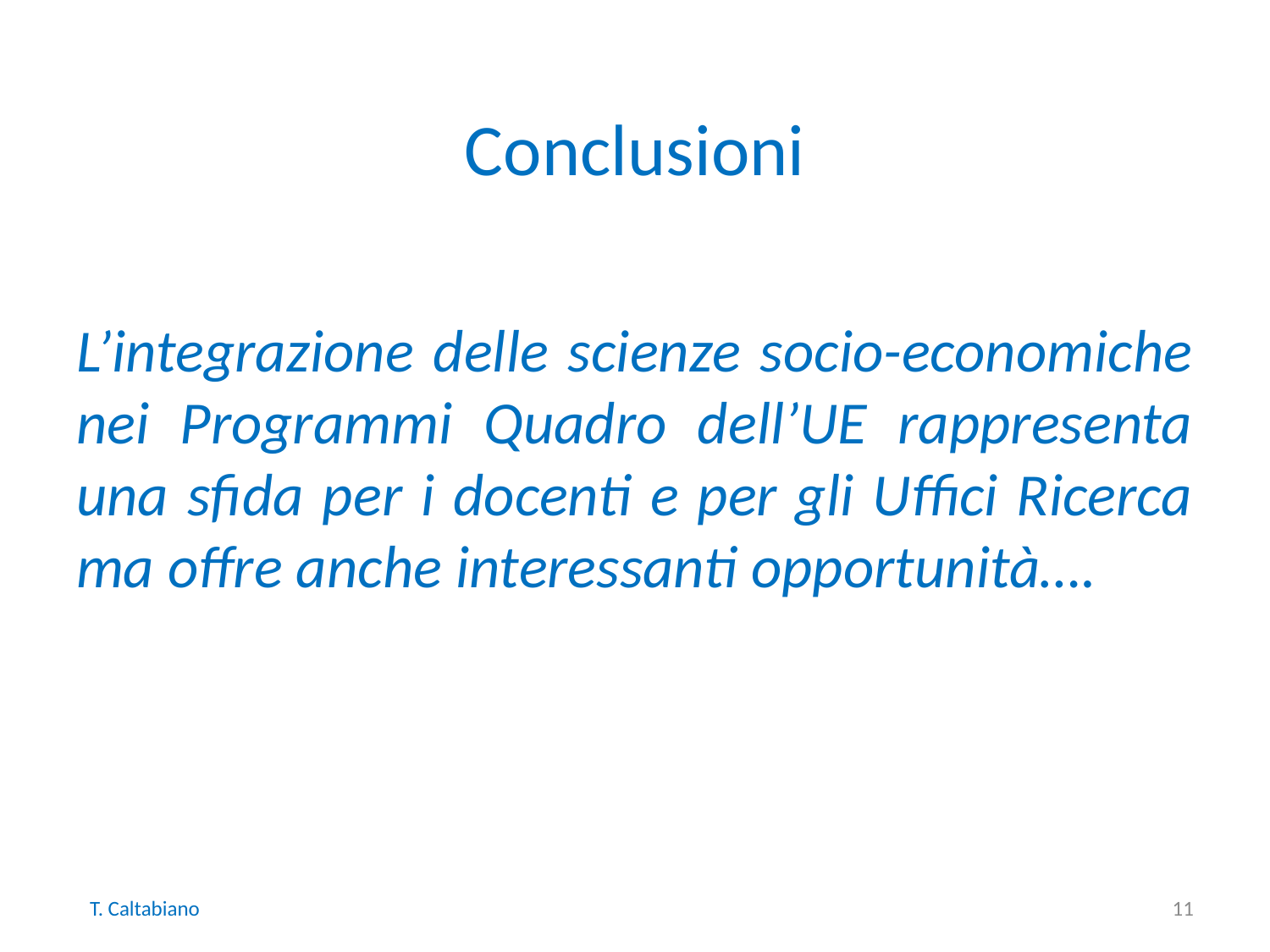

# Conclusioni

L’integrazione delle scienze socio-economiche nei Programmi Quadro dell’UE rappresenta una sfida per i docenti e per gli Uffici Ricerca ma offre anche interessanti opportunità….
T. Caltabiano
11